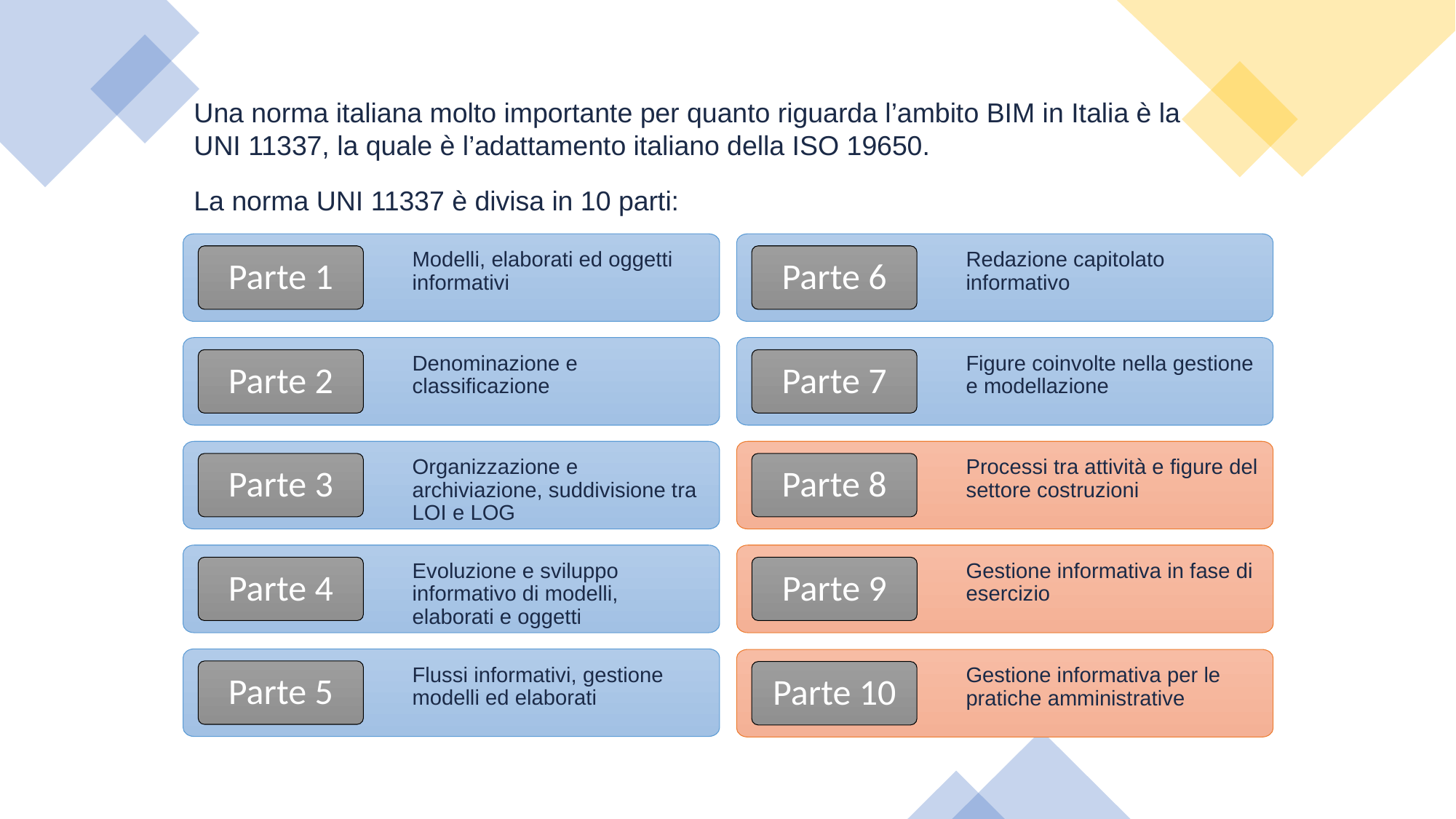

Una norma italiana molto importante per quanto riguarda l’ambito BIM in Italia è la UNI 11337, la quale è l’adattamento italiano della ISO 19650.
La norma UNI 11337 è divisa in 10 parti:
Redazione capitolato informativo

Parte 6
Modelli, elaborati ed oggetti informativi

Parte 1
Figure coinvolte nella gestione e modellazione

Parte 7
Denominazione e classificazione

Parte 2
Processi tra attività e figure del settore costruzioni

Parte 8
Organizzazione e archiviazione, suddivisione tra LOI e LOG

Parte 3
Gestione informativa in fase di esercizio

Parte 9
Evoluzione e sviluppo informativo di modelli, elaborati e oggetti

Parte 4
Flussi informativi, gestione modelli ed elaborati

Parte 5
Gestione informativa per le pratiche amministrative

Parte 10